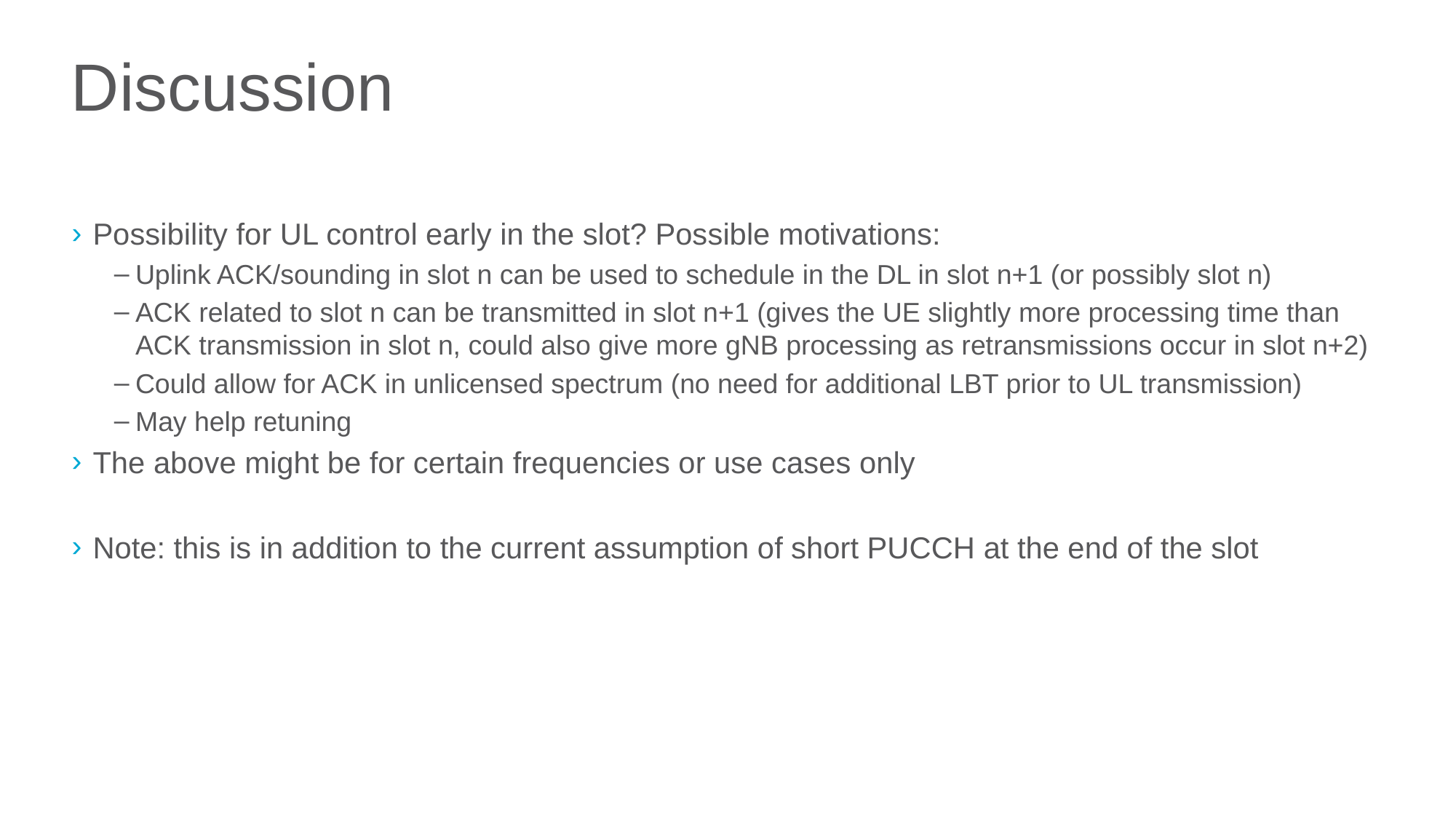

# Discussion
Possibility for UL control early in the slot? Possible motivations:
Uplink ACK/sounding in slot n can be used to schedule in the DL in slot n+1 (or possibly slot n)
ACK related to slot n can be transmitted in slot n+1 (gives the UE slightly more processing time than ACK transmission in slot n, could also give more gNB processing as retransmissions occur in slot n+2)
Could allow for ACK in unlicensed spectrum (no need for additional LBT prior to UL transmission)
May help retuning
The above might be for certain frequencies or use cases only

Note: this is in addition to the current assumption of short PUCCH at the end of the slot